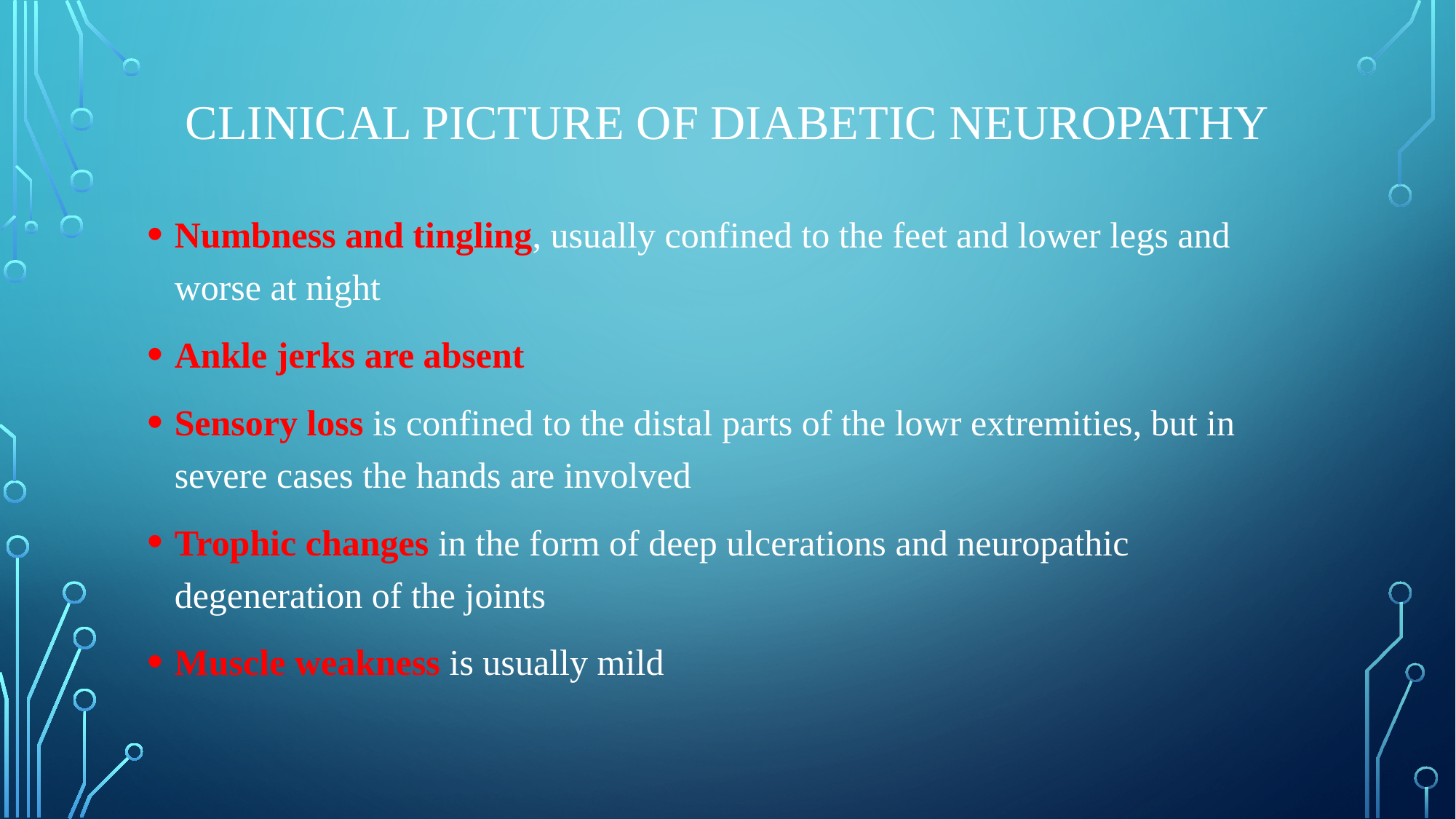

# Clinical picture of diabetic neuropathy
Numbness and tingling, usually confined to the feet and lower legs and worse at night
Ankle jerks are absent
Sensory loss is confined to the distal parts of the lowr extremities, but in severe cases the hands are involved
Trophic changes in the form of deep ulcerations and neuropathic degeneration of the joints
Muscle weakness is usually mild